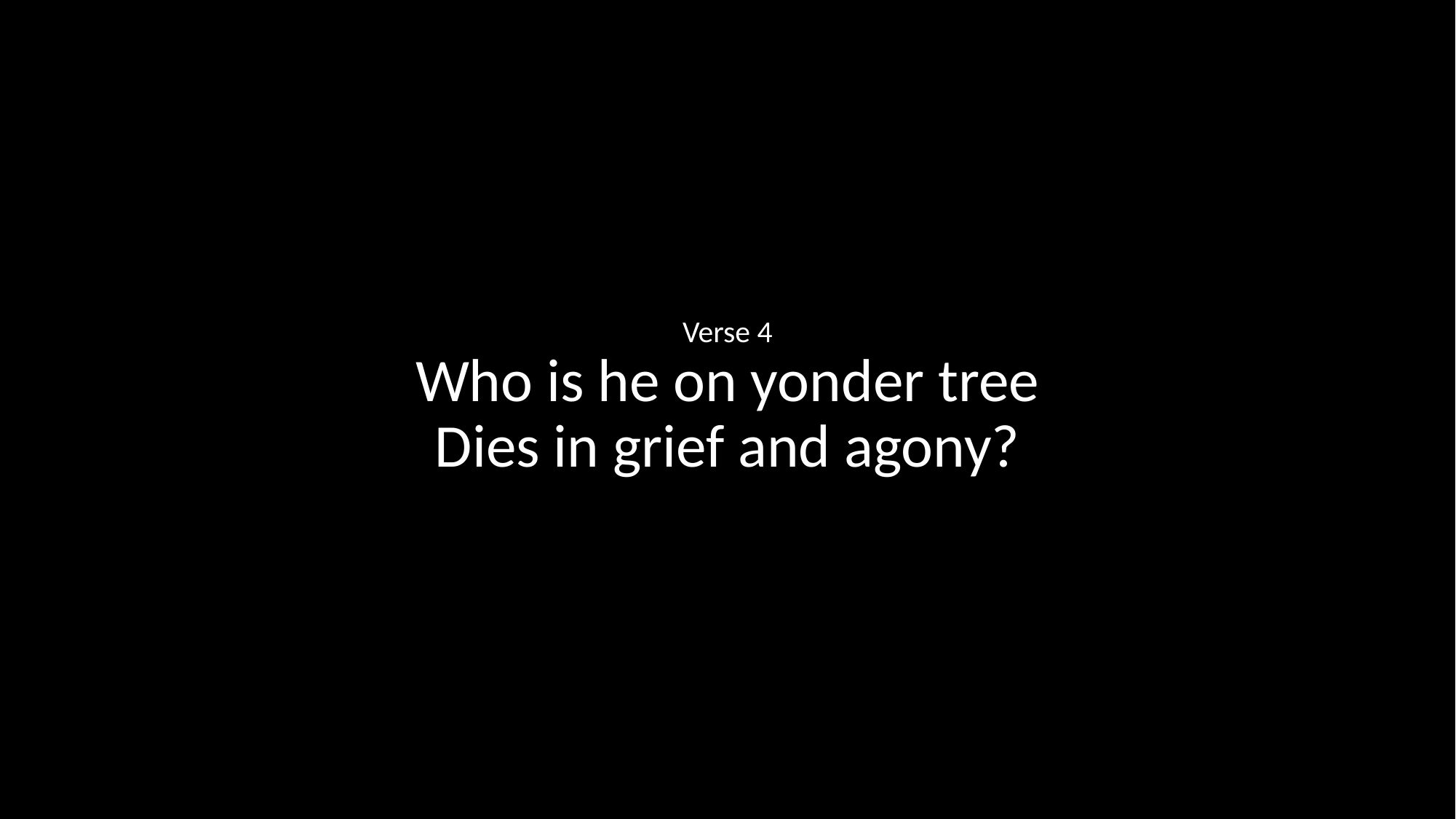

Verse 4
Who is he on yonder tree
Dies in grief and agony?